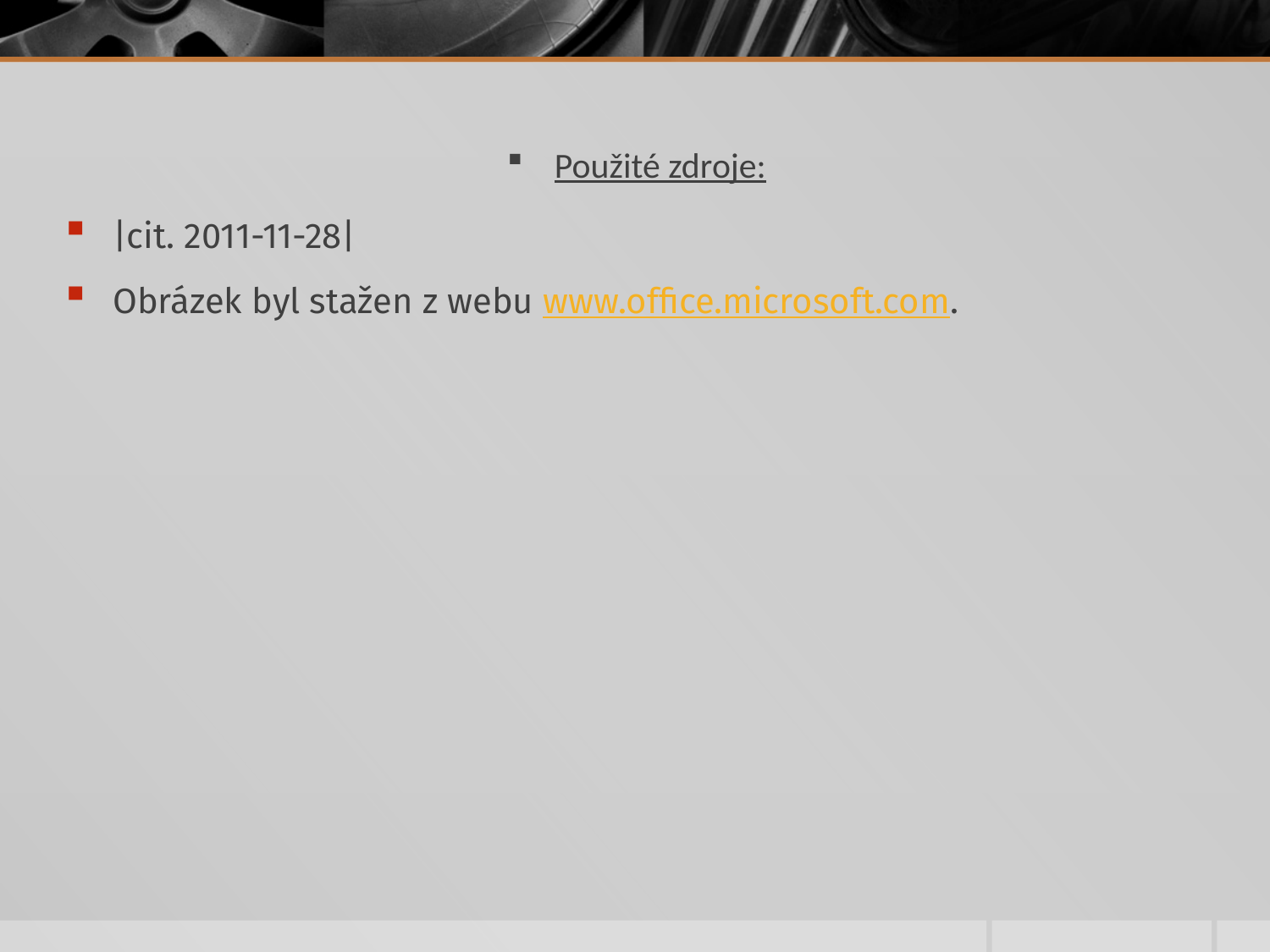

Použité zdroje:
|cit. 2011-11-28|
Obrázek byl stažen z webu www.office.microsoft.com.